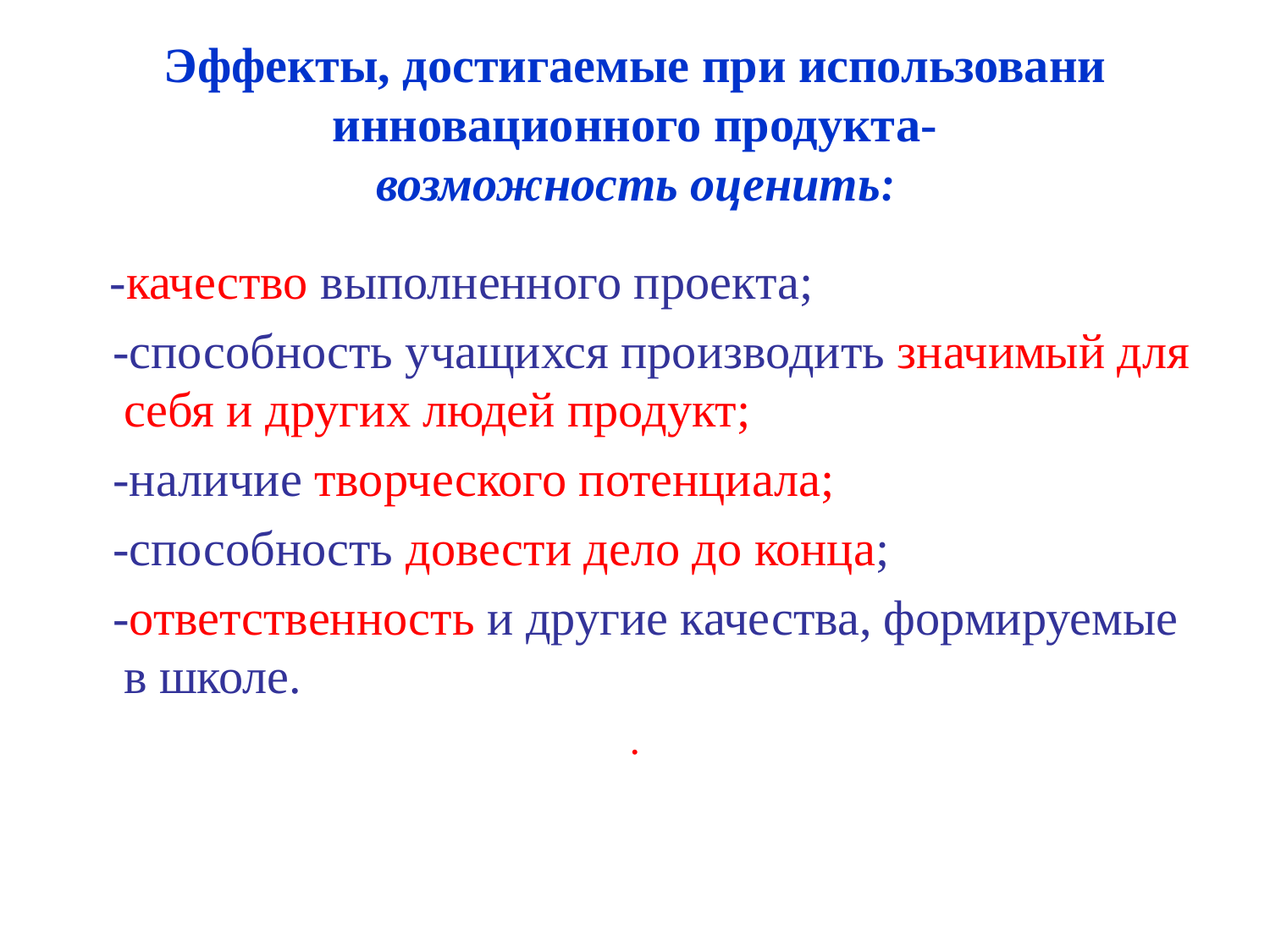

Эффекты, достигаемые при использовани инновационного продукта-
возможность оценить:
   -качество выполненного проекта;
   -способность учащихся производить значимый для себя и других людей продукт;
   -наличие творческого потенциала;
   -способность довести дело до конца;
   -ответственность и другие качества, формируемые в школе.
.